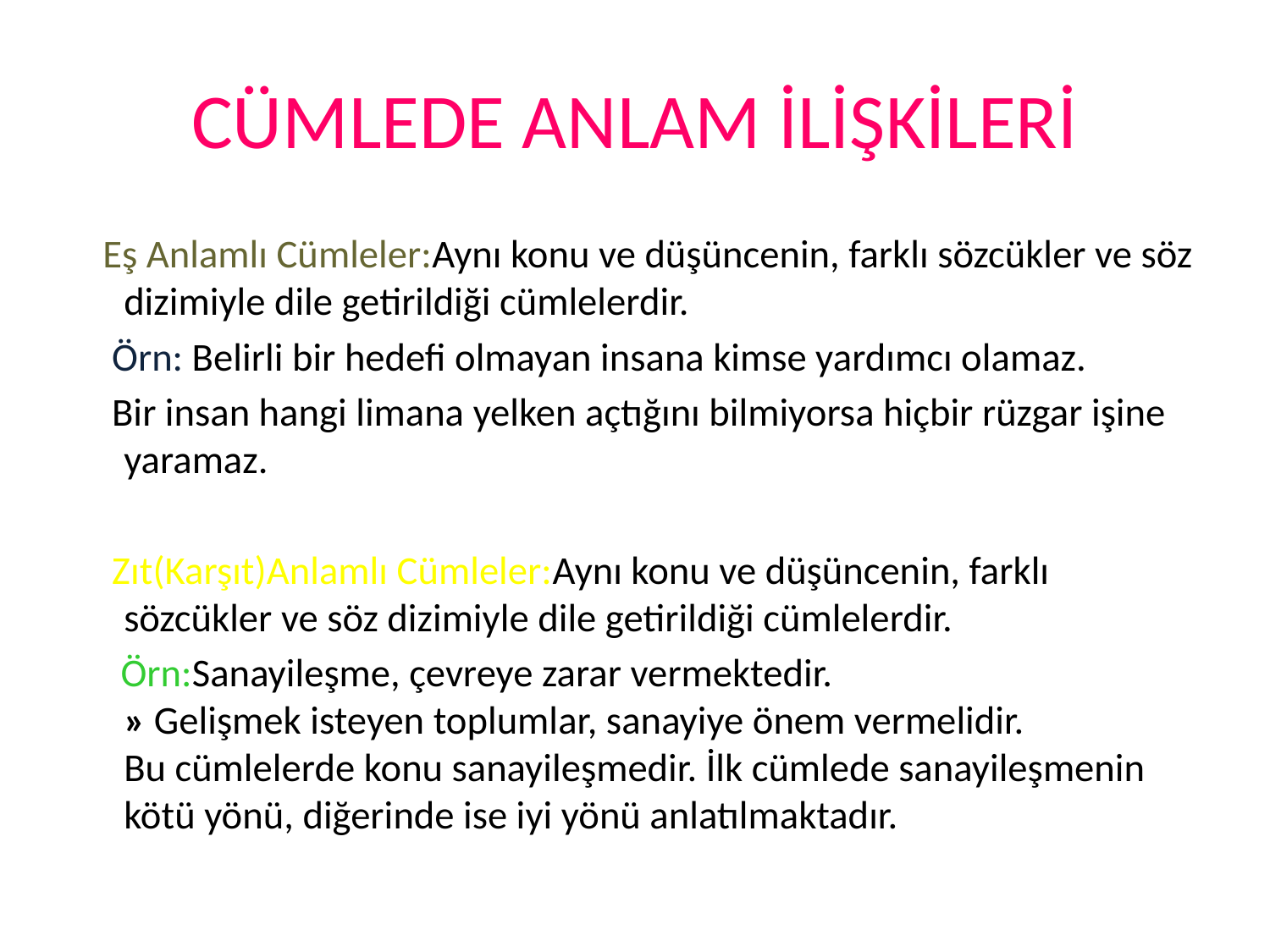

# CÜMLEDE ANLAM İLİŞKİLERİ
   Eş Anlamlı Cümleler:Aynı konu ve düşüncenin, farklı sözcükler ve söz dizimiyle dile getirildiği cümlelerdir.
    Örn: Belirli bir hedefi olmayan insana kimse yardımcı olamaz.
    Bir insan hangi limana yelken açtığını bilmiyorsa hiçbir rüzgar işine yaramaz.

    Zıt(Karşıt)Anlamlı Cümleler:Aynı konu ve düşüncenin, farklı sözcükler ve söz dizimiyle dile getirildiği cümlelerdir.
     Örn:Sanayileşme, çevreye zarar vermektedir.
» Gelişmek isteyen toplumlar, sanayiye önem vermelidir.
Bu cümlelerde konu sanayileşmedir. İlk cümlede sanayileşmenin kötü yönü, diğerinde ise iyi yönü anlatılmaktadır.